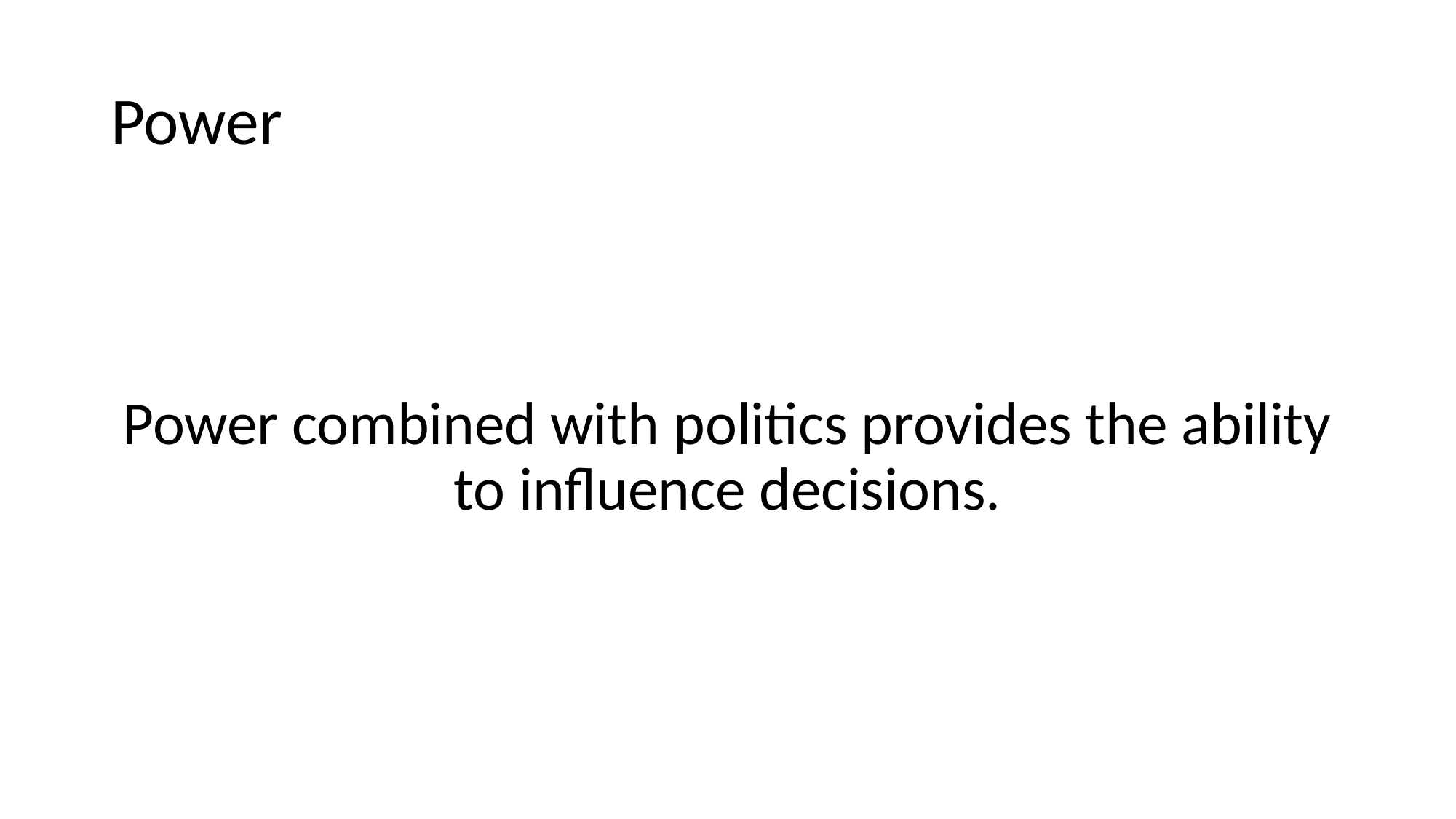

# Power

Power combined with politics provides the ability to influence decisions.